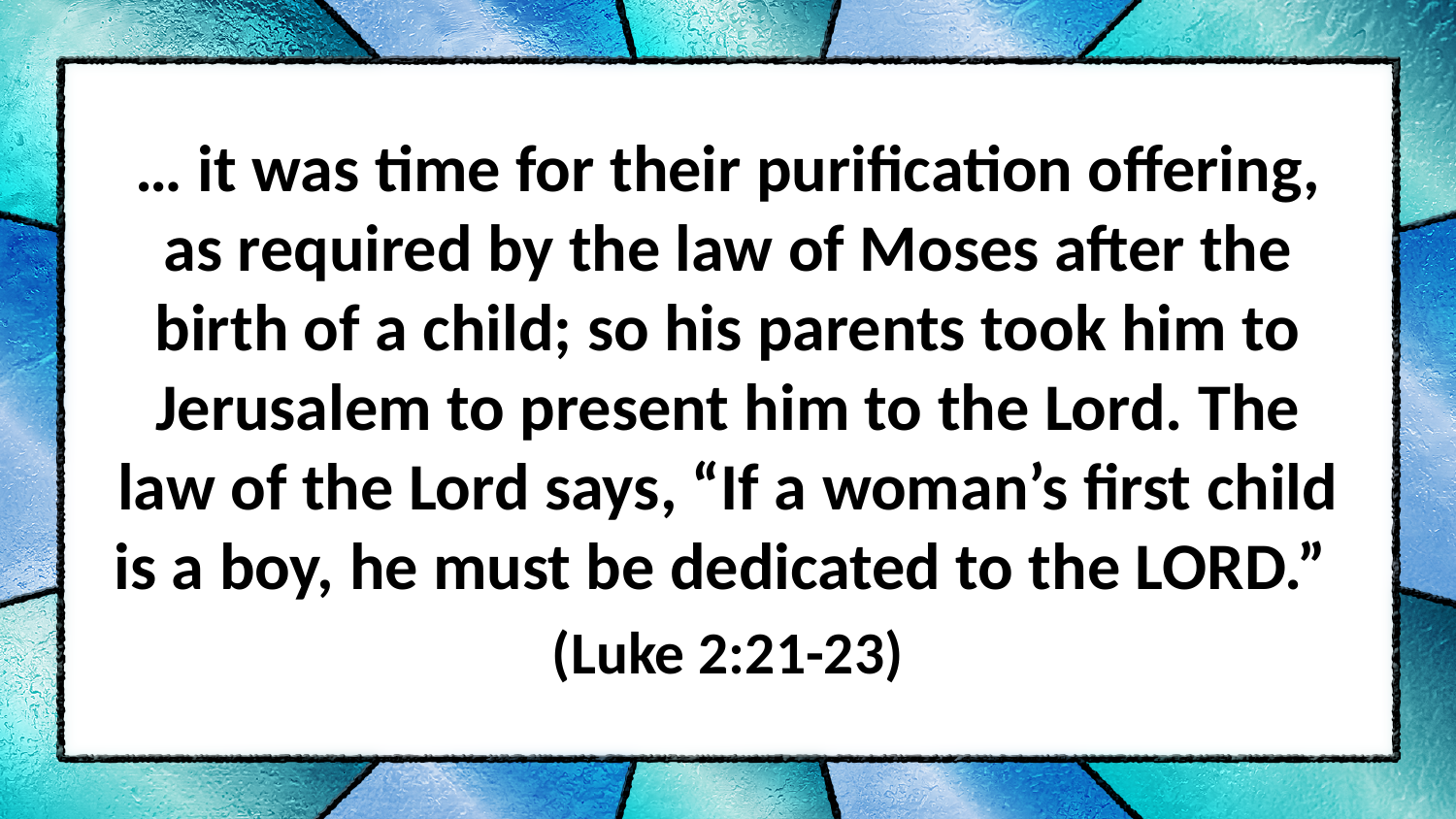

… it was time for their purification offering, as required by the law of Moses after the birth of a child; so his parents took him to Jerusalem to present him to the Lord. The law of the Lord says, “If a woman’s first child is a boy, he must be dedicated to the LORD.”
(Luke 2:21-23)